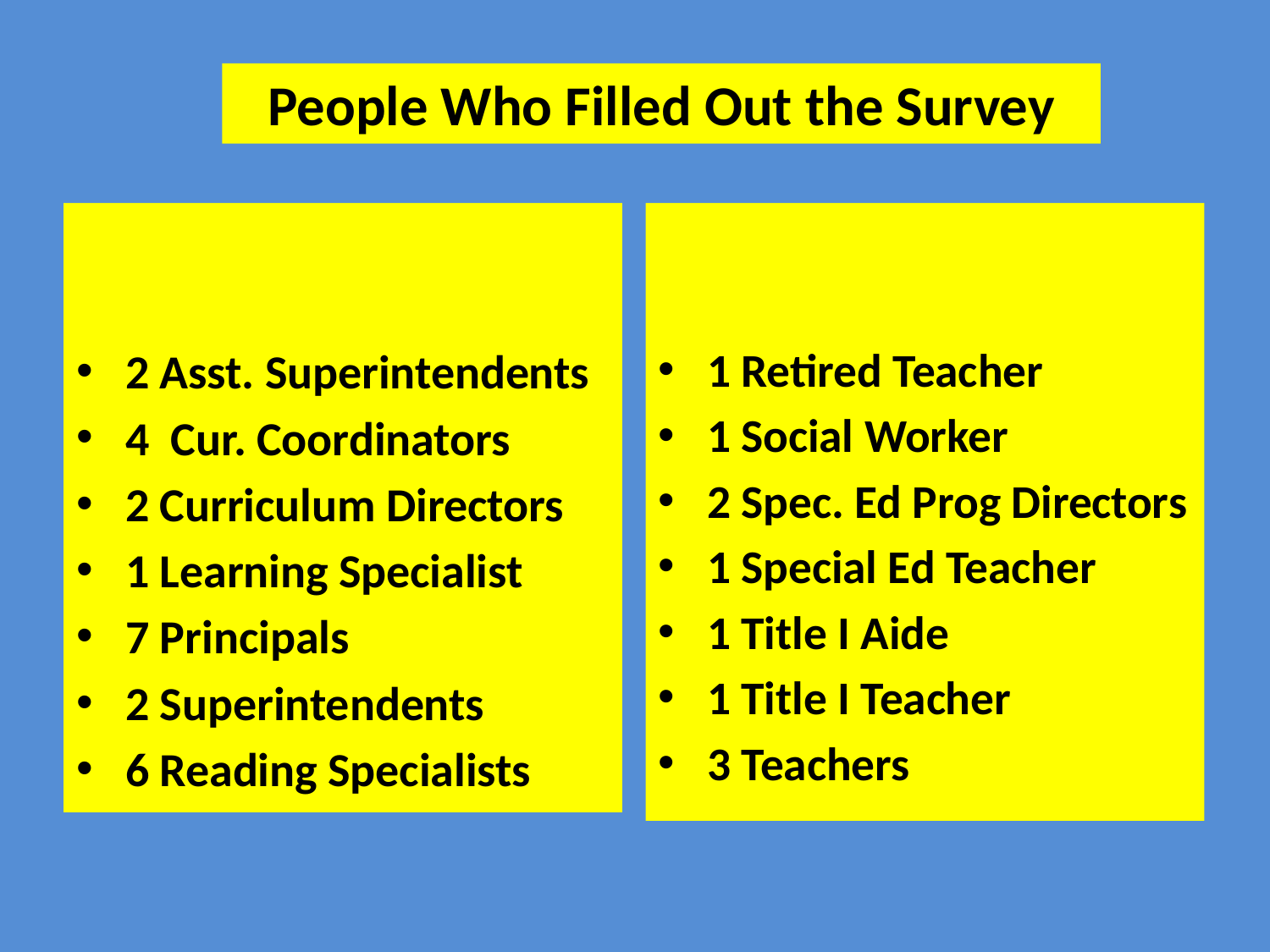

People Who Filled Out the Survey

2 Asst. Superintendents
4  Cur. Coordinators
2 Curriculum Directors
1 Learning Specialist
7 Principals
2 Superintendents
6 Reading Specialists

1 Retired Teacher
1 Social Worker
2 Spec. Ed Prog Directors
1 Special Ed Teacher
1 Title I Aide
1 Title I Teacher
3 Teachers